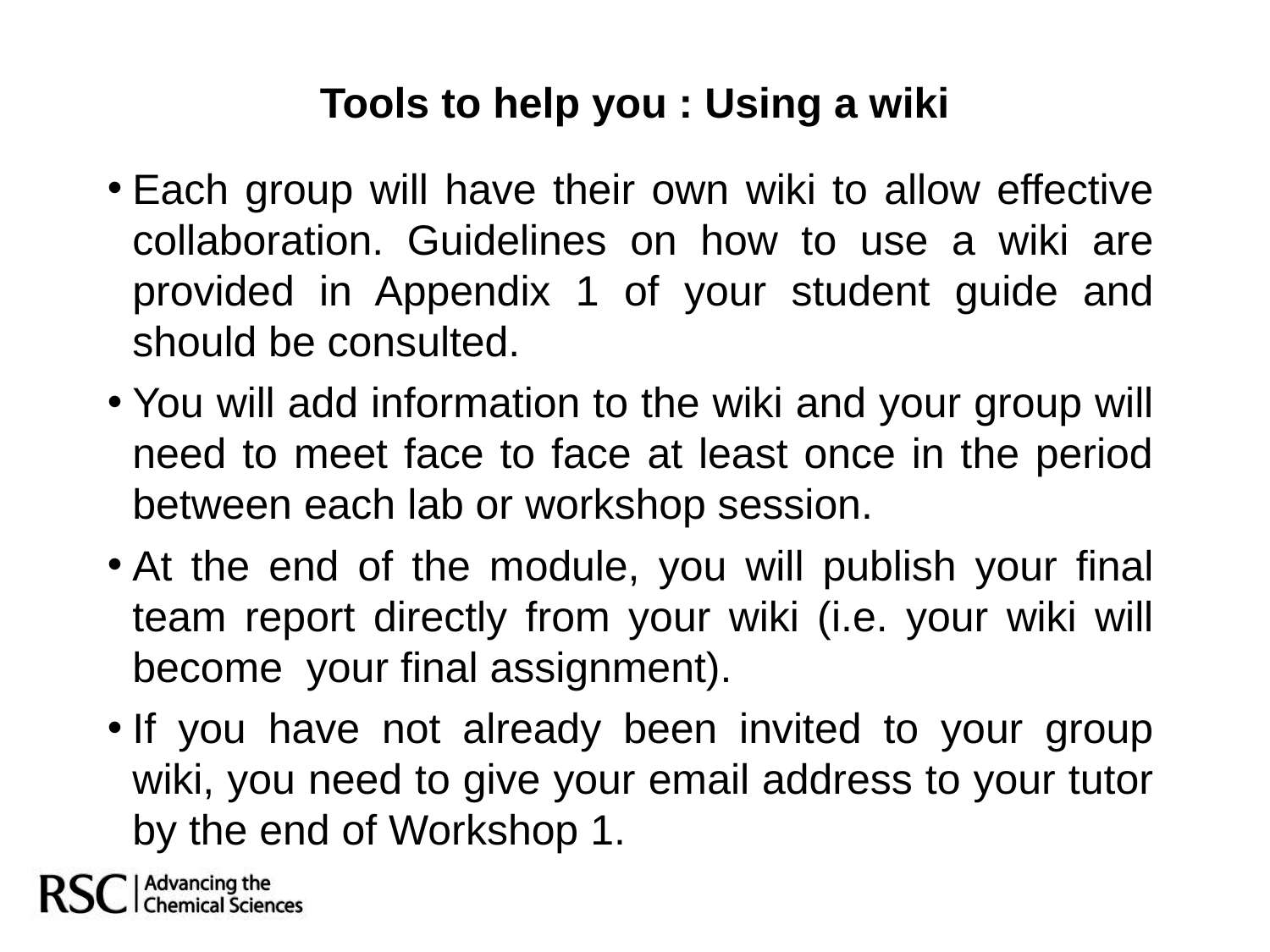

Tools to help you : Using a wiki
Each group will have their own wiki to allow effective collaboration. Guidelines on how to use a wiki are provided in Appendix 1 of your student guide and should be consulted.
You will add information to the wiki and your group will need to meet face to face at least once in the period between each lab or workshop session.
At the end of the module, you will publish your final team report directly from your wiki (i.e. your wiki will become  your final assignment).
If you have not already been invited to your group wiki, you need to give your email address to your tutor by the end of Workshop 1.